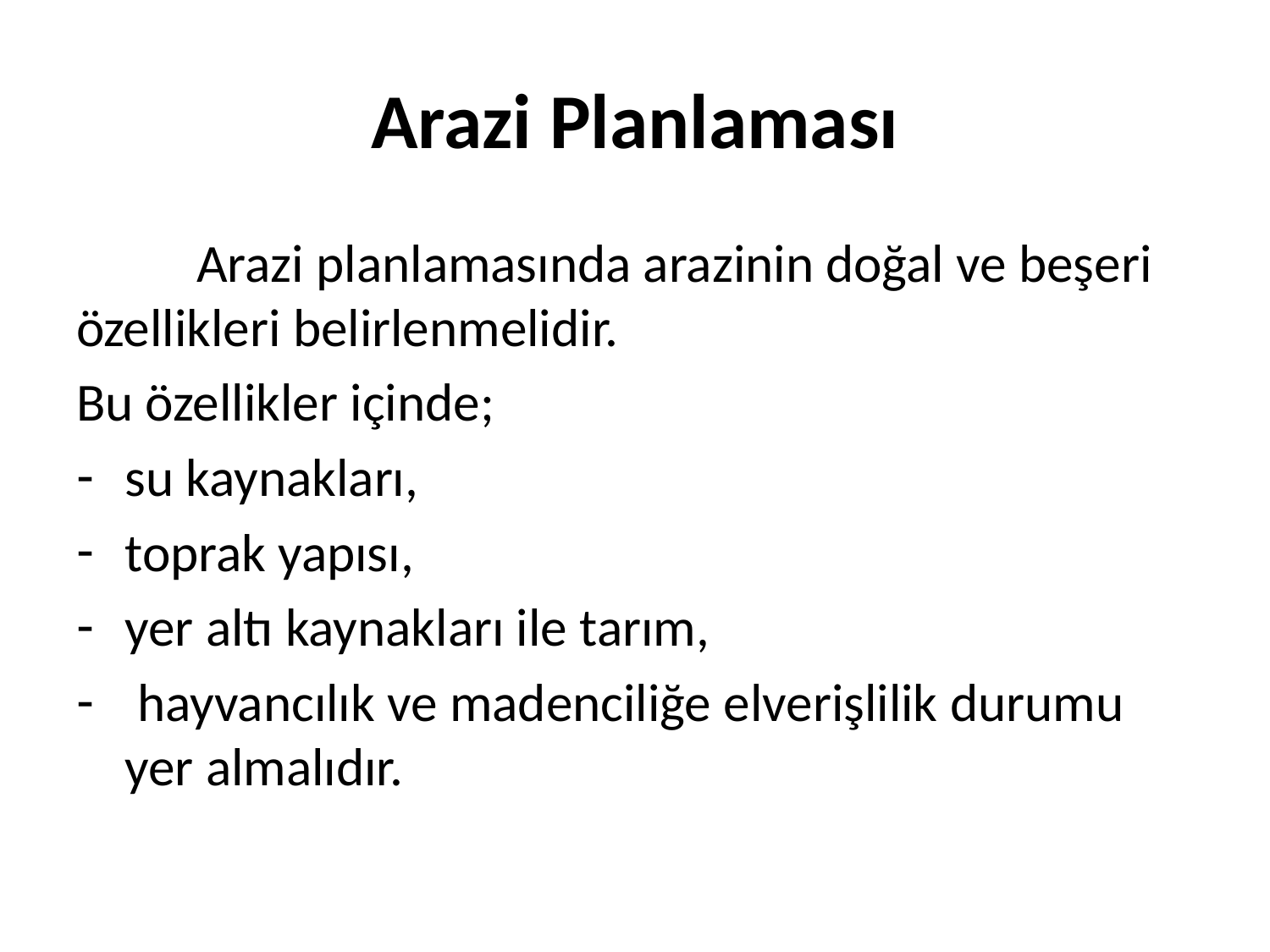

# Arazi Planlaması
	Arazi planlamasında arazinin doğal ve beşeri özellikleri belirlenmelidir.
Bu özellikler içinde;
su kaynakları,
toprak yapısı,
yer altı kaynakları ile tarım,
 hayvancılık ve madenciliğe elverişlilik durumu yer almalıdır.